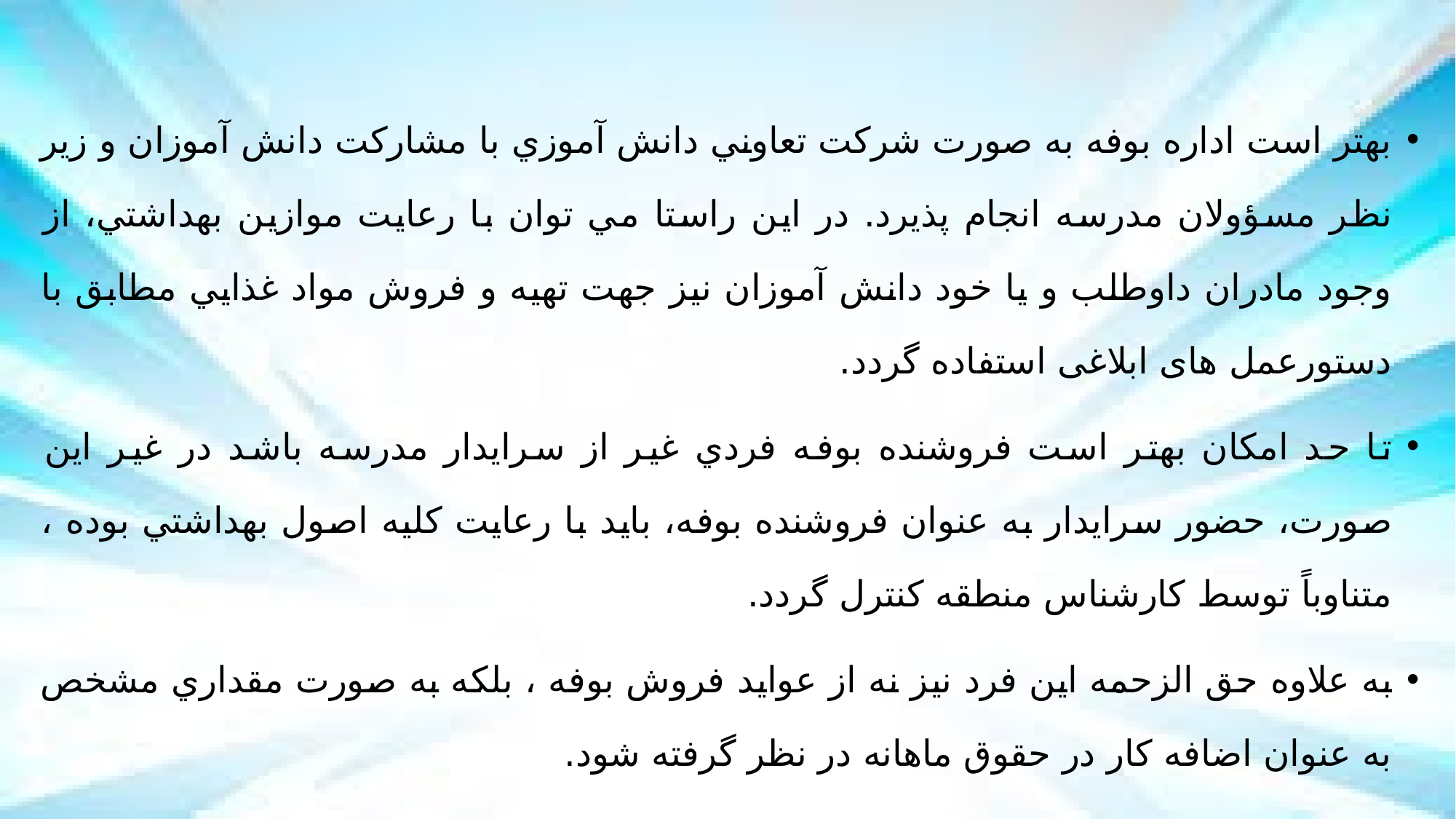

بهتر است اداره بوفه به صورت شركت تعاوني دانش آموزي با مشاركت دانش آموزان و زير نظر مسؤولان مدرسه انجام پذيرد. در اين راستا مي توان با رعايت موازين بهداشتي، از وجود مادران داوطلب و يا خود دانش آموزان نيز جهت تهيه و فروش مواد غذايي مطابق با دستورعمل های ابلاغی استفاده گردد.
تا حد امكان بهتر است فروشنده بوفه فردي غير از سرايدار مدرسه باشد در غير اين صورت، حضور سرايدار به عنوان فروشنده بوفه، بايد با رعايت كليه اصول بهداشتي بوده ، متناوباً توسط كارشناس منطقه كنترل گردد.
به علاوه حق الزحمه اين فرد نيز نه از عوايد فروش بوفه ، بلكه به صورت مقداري مشخص به عنوان اضافه كار در حقوق ماهانه در نظر گرفته شود.